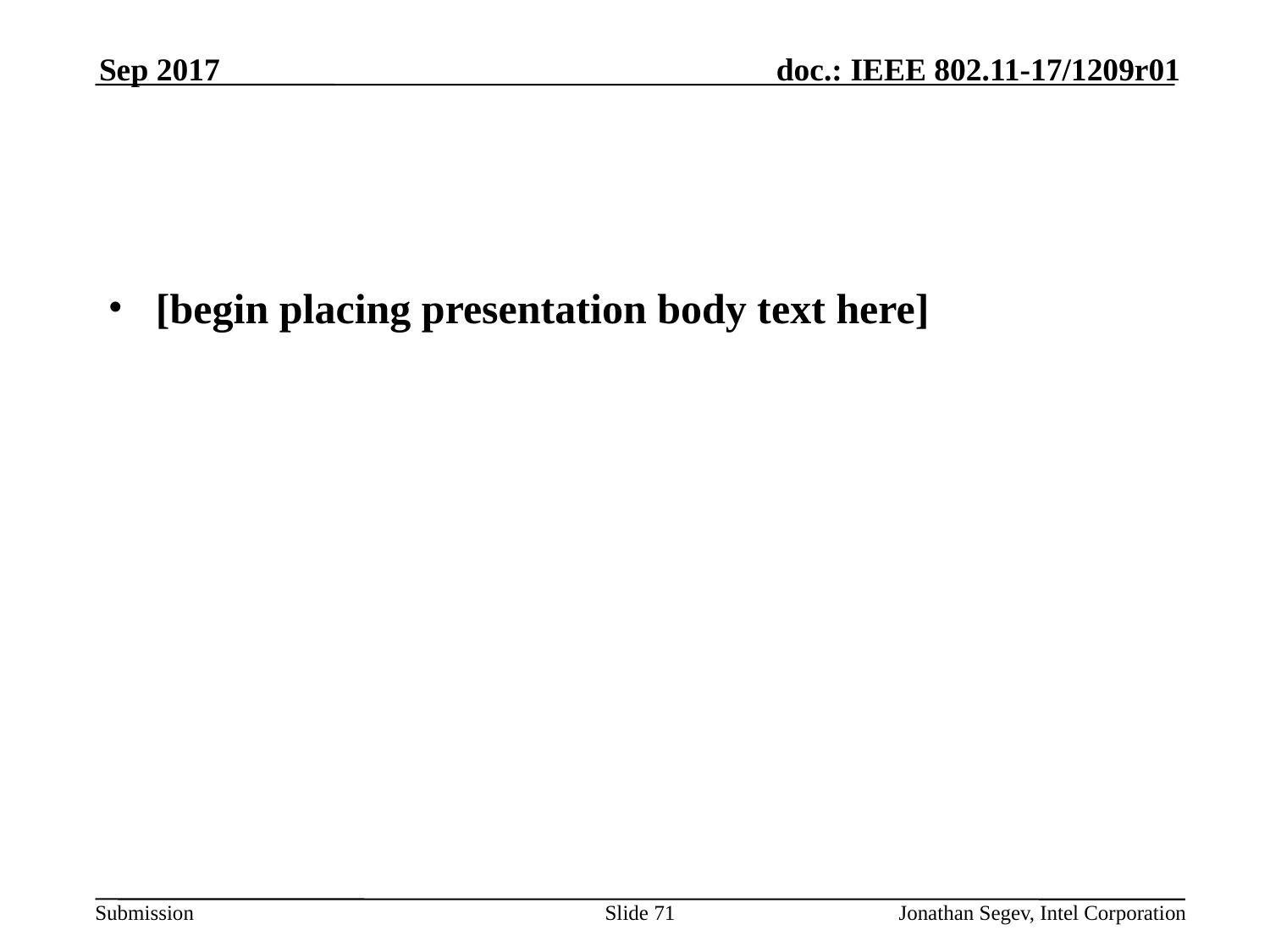

Sep 2017
#
[begin placing presentation body text here]
Slide 71
Jonathan Segev, Intel Corporation